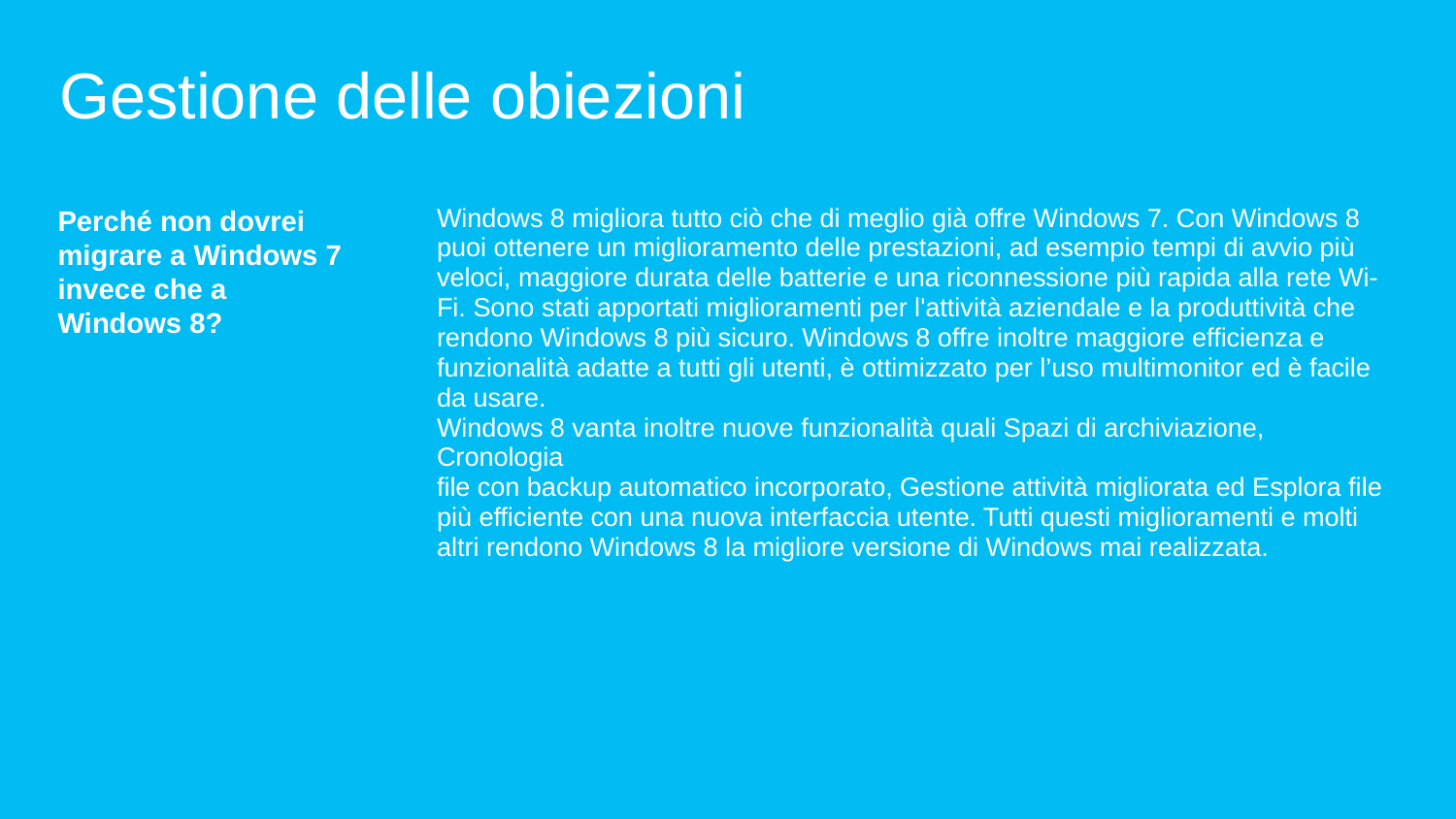

Gestione delle obiezioni
# Perché non dovrei migrare a Windows 7 invece che a Windows 8?
Windows 8 migliora tutto ciò che di meglio già offre Windows 7. Con Windows 8
puoi ottenere un miglioramento delle prestazioni, ad esempio tempi di avvio più veloci, maggiore durata delle batterie e una riconnessione più rapida alla rete Wi-Fi. Sono stati apportati miglioramenti per l'attività aziendale e la produttività che rendono Windows 8 più sicuro. Windows 8 offre inoltre maggiore efficienza e funzionalità adatte a tutti gli utenti, è ottimizzato per l’uso multimonitor ed è facile da usare.
Windows 8 vanta inoltre nuove funzionalità quali Spazi di archiviazione, Cronologia
file con backup automatico incorporato, Gestione attività migliorata ed Esplora file più efficiente con una nuova interfaccia utente. Tutti questi miglioramenti e molti altri rendono Windows 8 la migliore versione di Windows mai realizzata.